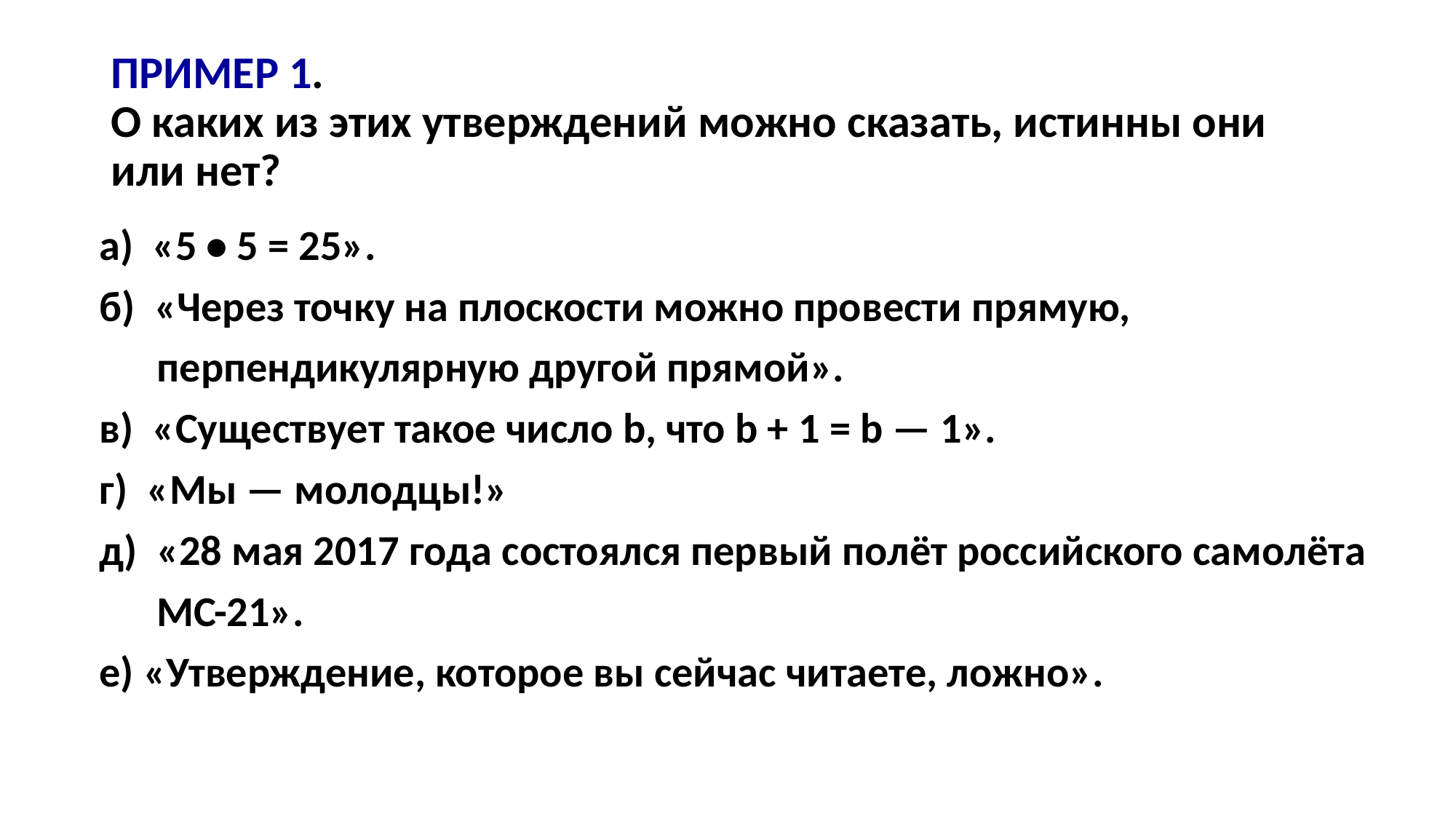

# ПРИМЕР 1. О каких из этих утверждений можно сказать, истинны они или нет?
а)  «5 • 5 = 25».
б)  «Через точку на плоскости можно провести прямую,
      перпендикулярную другой прямой».
в)  «Существует такое число b, что b + 1 = b — 1».
г)  «Мы — молодцы!»
д)  «28 мая 2017 года состоялся первый полёт российского самолёта
      МС-21».
е) «Утверждение, которое вы сейчас читаете, ложно».